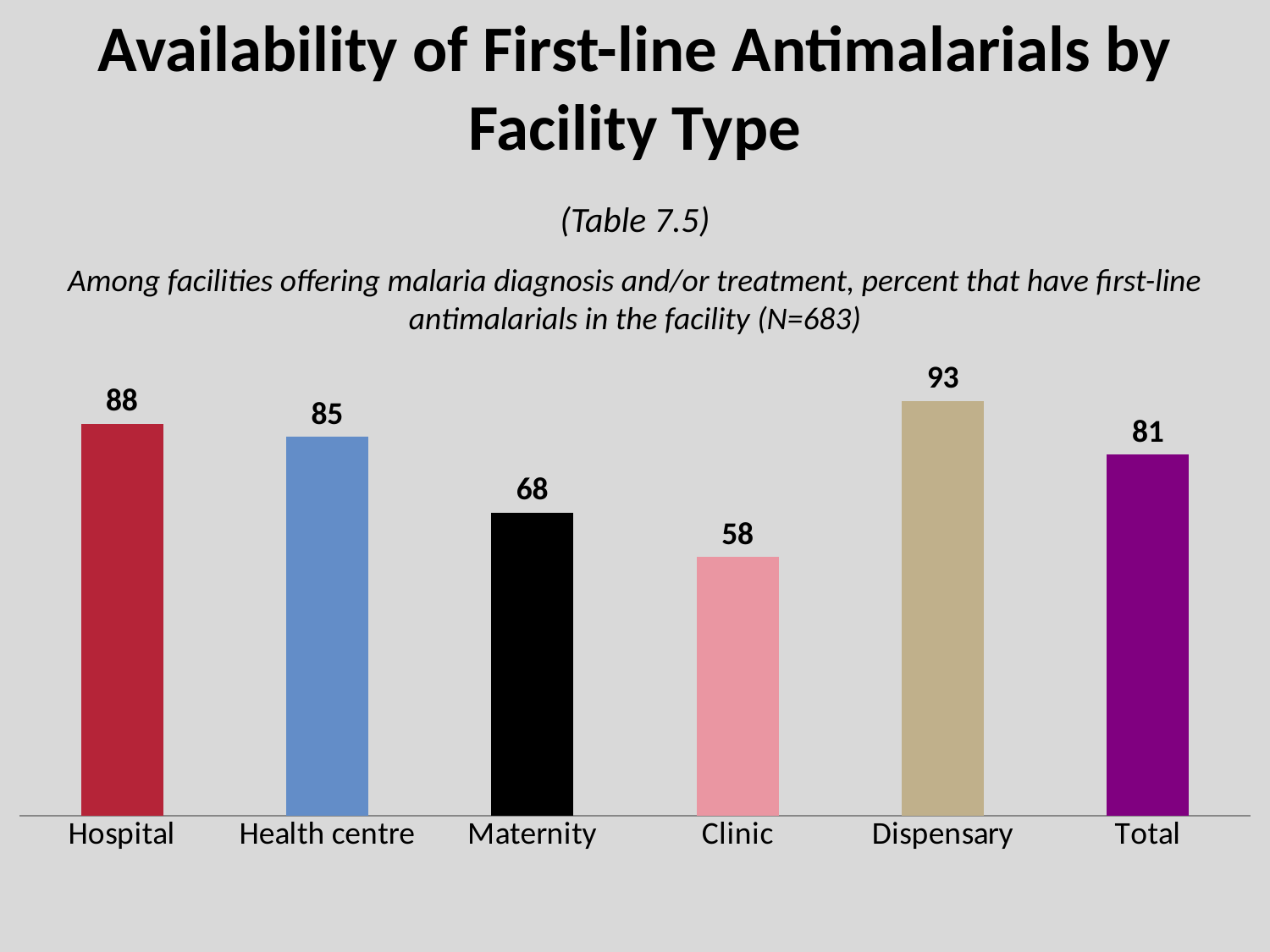

# Availability of First-line Antimalarials by Facility Type
(Table 7.5)
Among facilities offering malaria diagnosis and/or treatment, percent that have first-line antimalarials in the facility (N=683)

### Chart

| Category |  |
|---|---|
| Hospital | 88.0 |
| Health centre | 85.0 |
| Maternity | 68.0 |
| Clinic | 58.0 |
| Dispensary | 93.0 |
| Total | 81.0 |